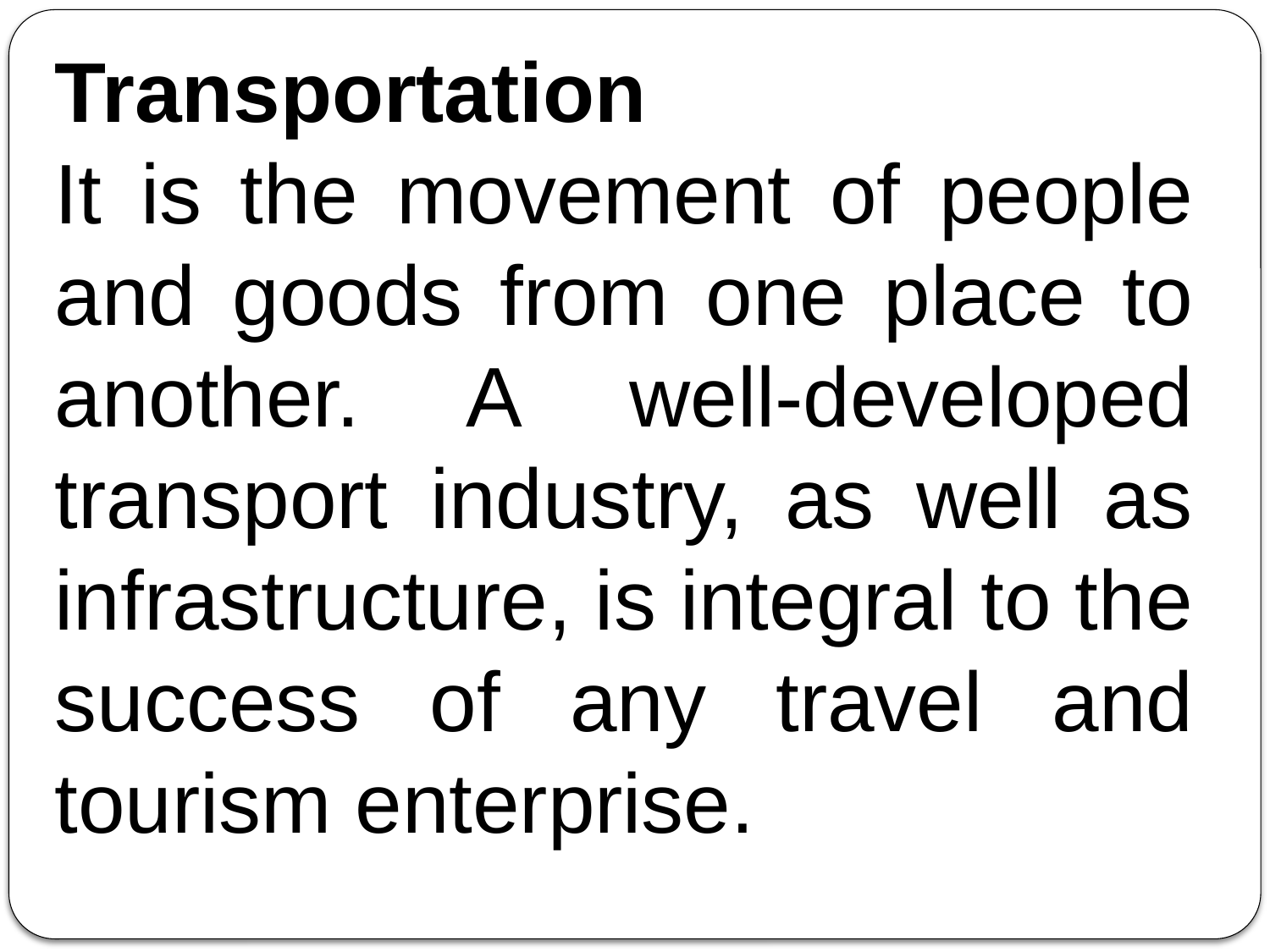

Transportation
It is the movement of people and goods from one place to another. A well-developed transport industry, as well as infrastructure, is integral to the success of any travel and tourism enterprise.